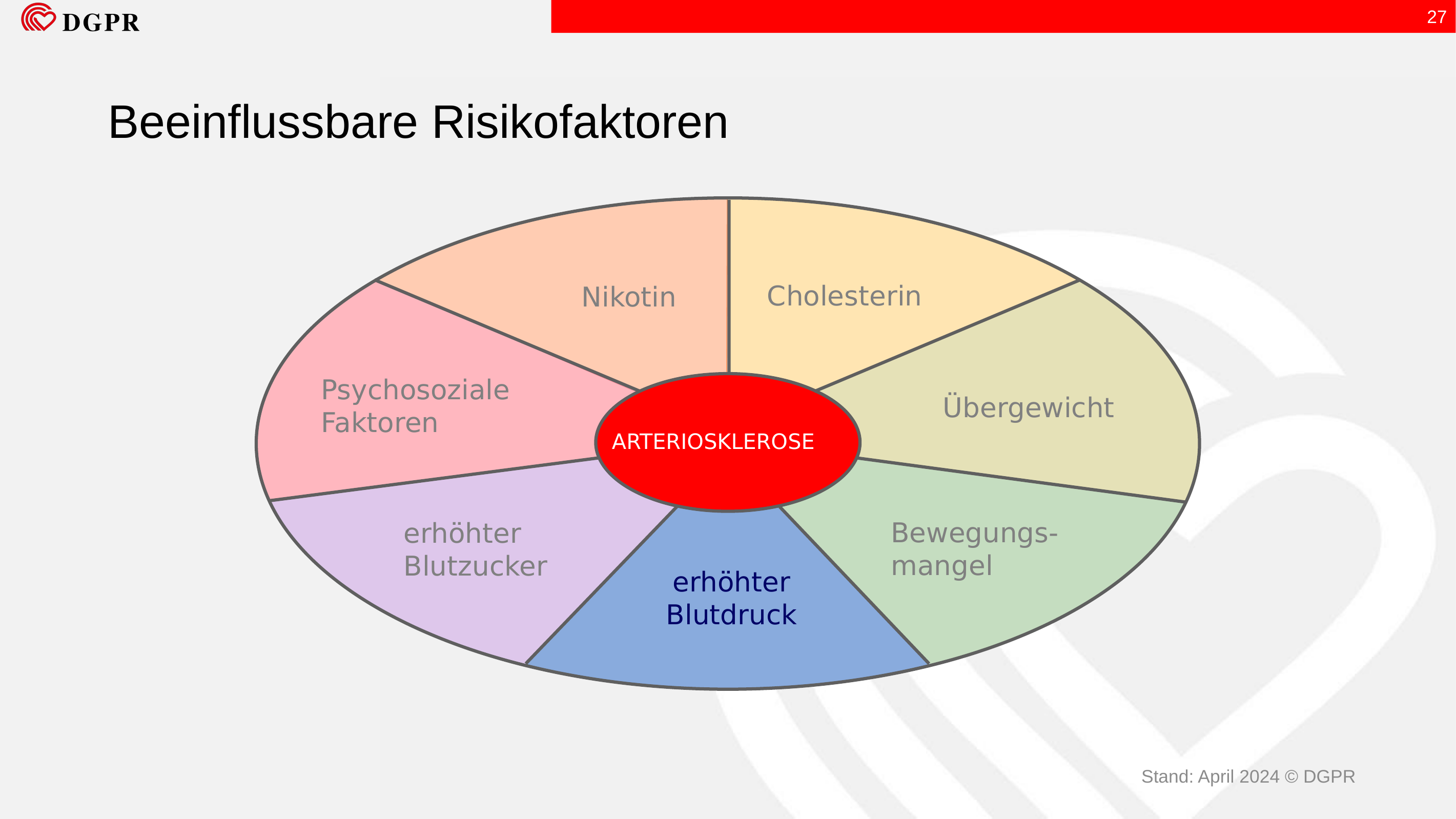

27
# Beeinflussbare Risikofaktoren

ARTERIOSKLEROSE

Cholesterin
Nikotin

Psychosoziale
Faktoren
Übergewicht

Bewegungs-
mangel
erhöhter
Blutzucker
erhöhter
Blutdruck
Stand: April 2024 © DGPR